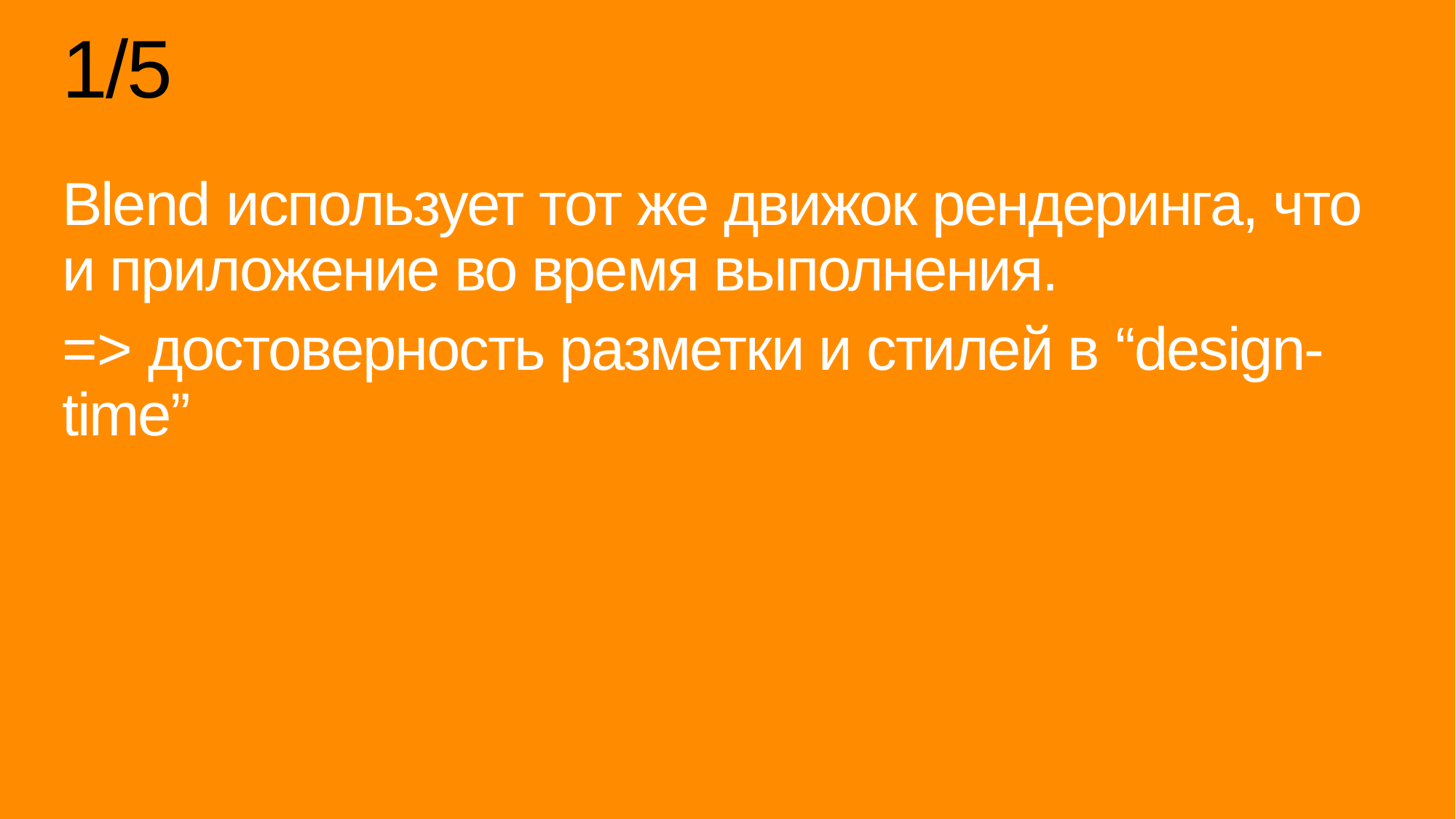

# 1/5
Blend использует тот же движок рендеринга, что и приложение во время выполнения.
=> достоверность разметки и стилей в “design-time”